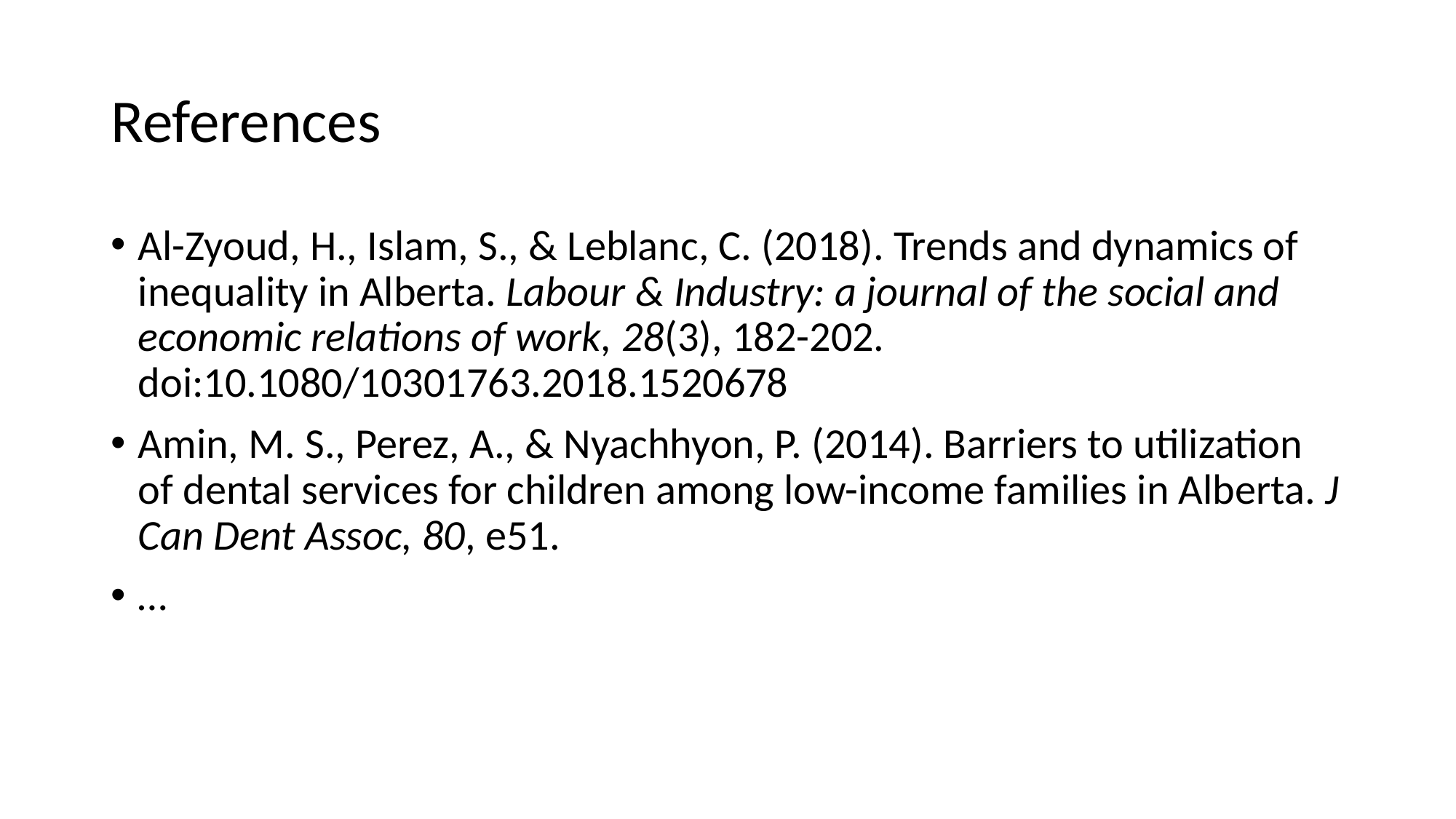

# References
Al-Zyoud, H., Islam, S., & Leblanc, C. (2018). Trends and dynamics of inequality in Alberta. Labour & Industry: a journal of the social and economic relations of work, 28(3), 182-202. doi:10.1080/10301763.2018.1520678
Amin, M. S., Perez, A., & Nyachhyon, P. (2014). Barriers to utilization of dental services for children among low-income families in Alberta. J Can Dent Assoc, 80, e51.
…